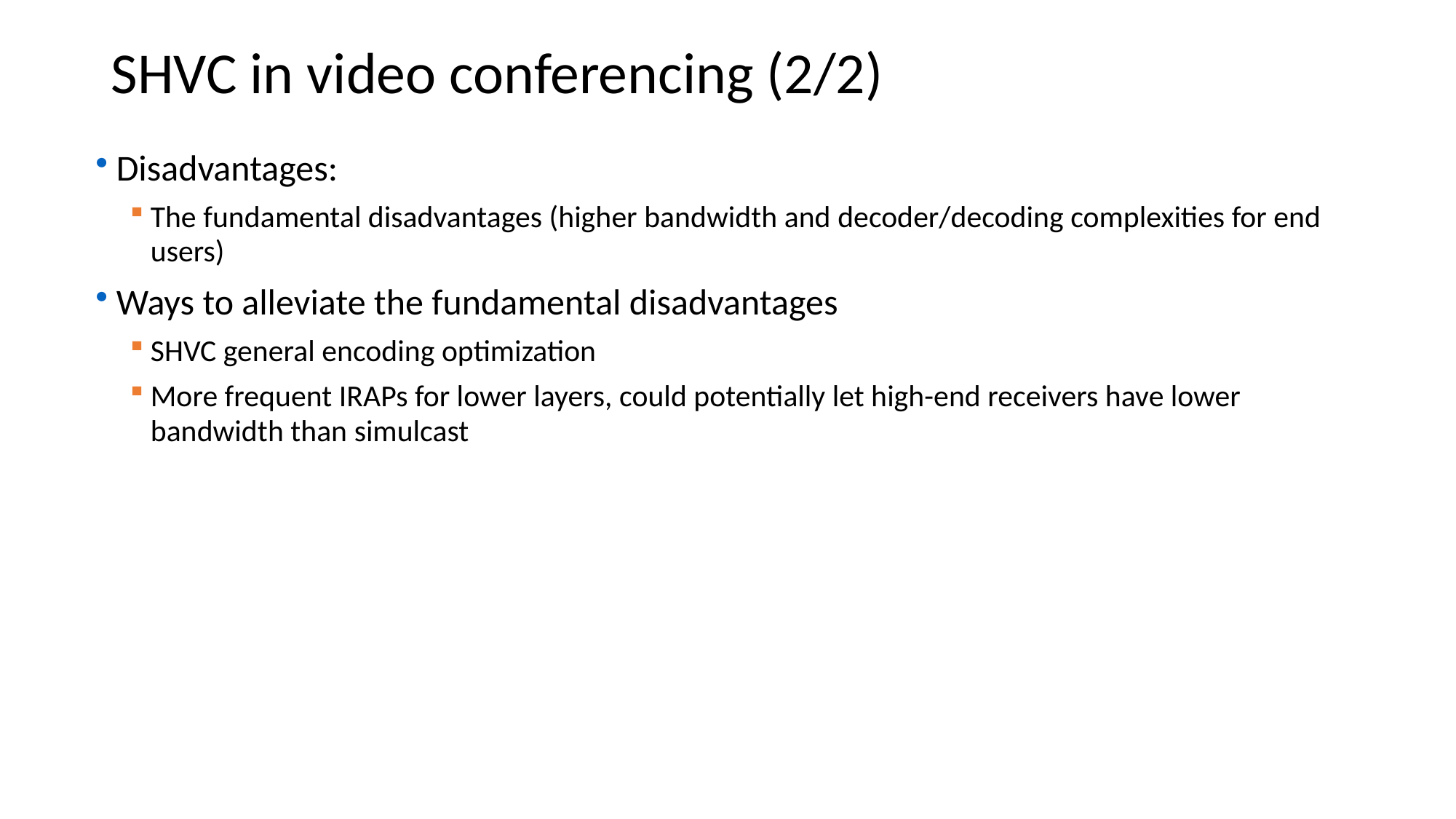

# SHVC in video conferencing (2/2)
Disadvantages:
The fundamental disadvantages (higher bandwidth and decoder/decoding complexities for end users)
Ways to alleviate the fundamental disadvantages
SHVC general encoding optimization
More frequent IRAPs for lower layers, could potentially let high-end receivers have lower bandwidth than simulcast